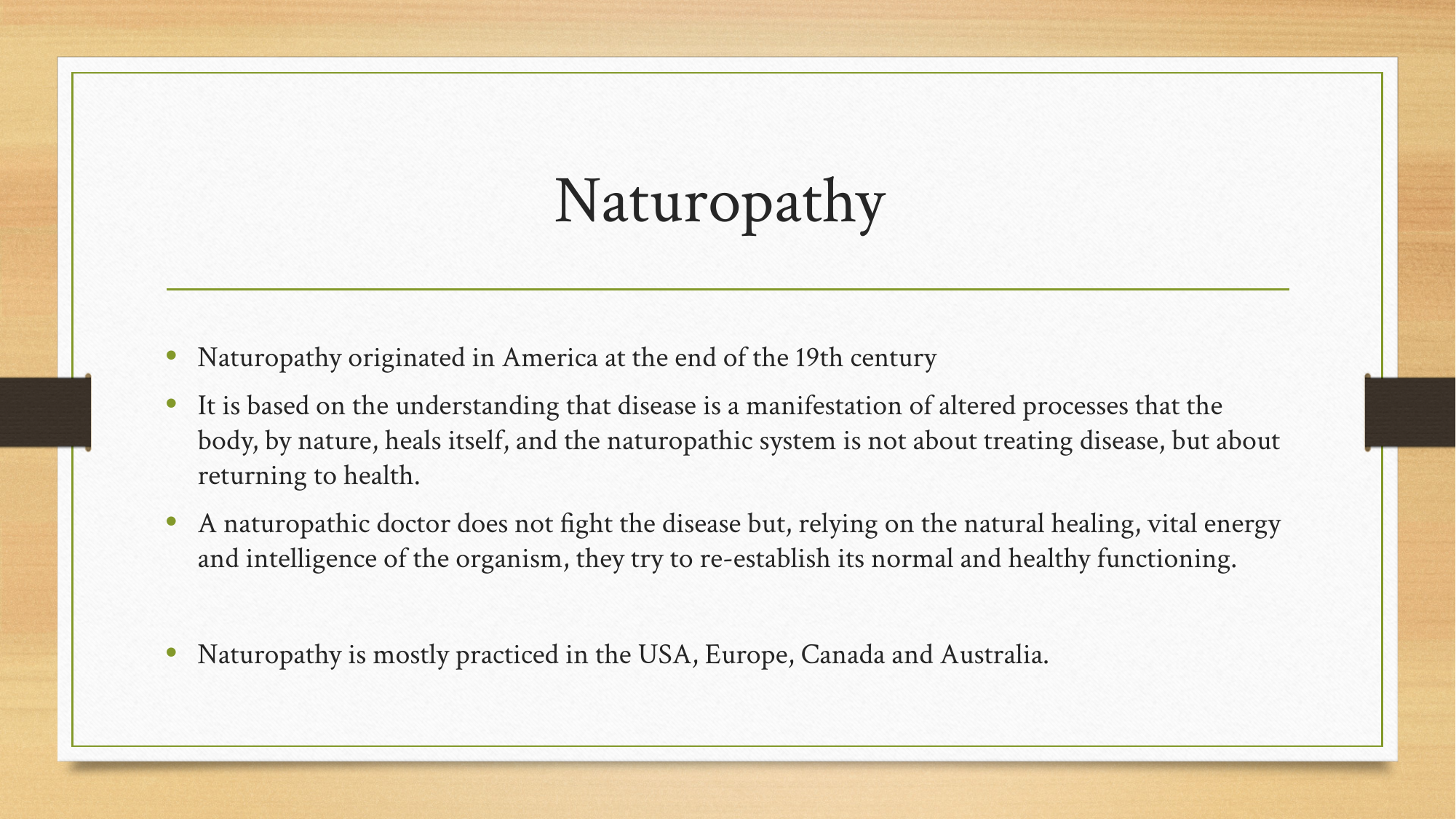

# Naturopathy

Naturopathy originated in America at the end of the 19th century
It is based on the understanding that disease is a manifestation of altered processes that the body, by nature, heals itself, and the naturopathic system is not about treating disease, but about returning to health.
A naturopathic doctor does not fight the disease but, relying on the natural healing, vital energy and intelligence of the organism, they try to re-establish its normal and healthy functioning.

Naturopathy is mostly practiced in the USA, Europe, Canada and Australia.